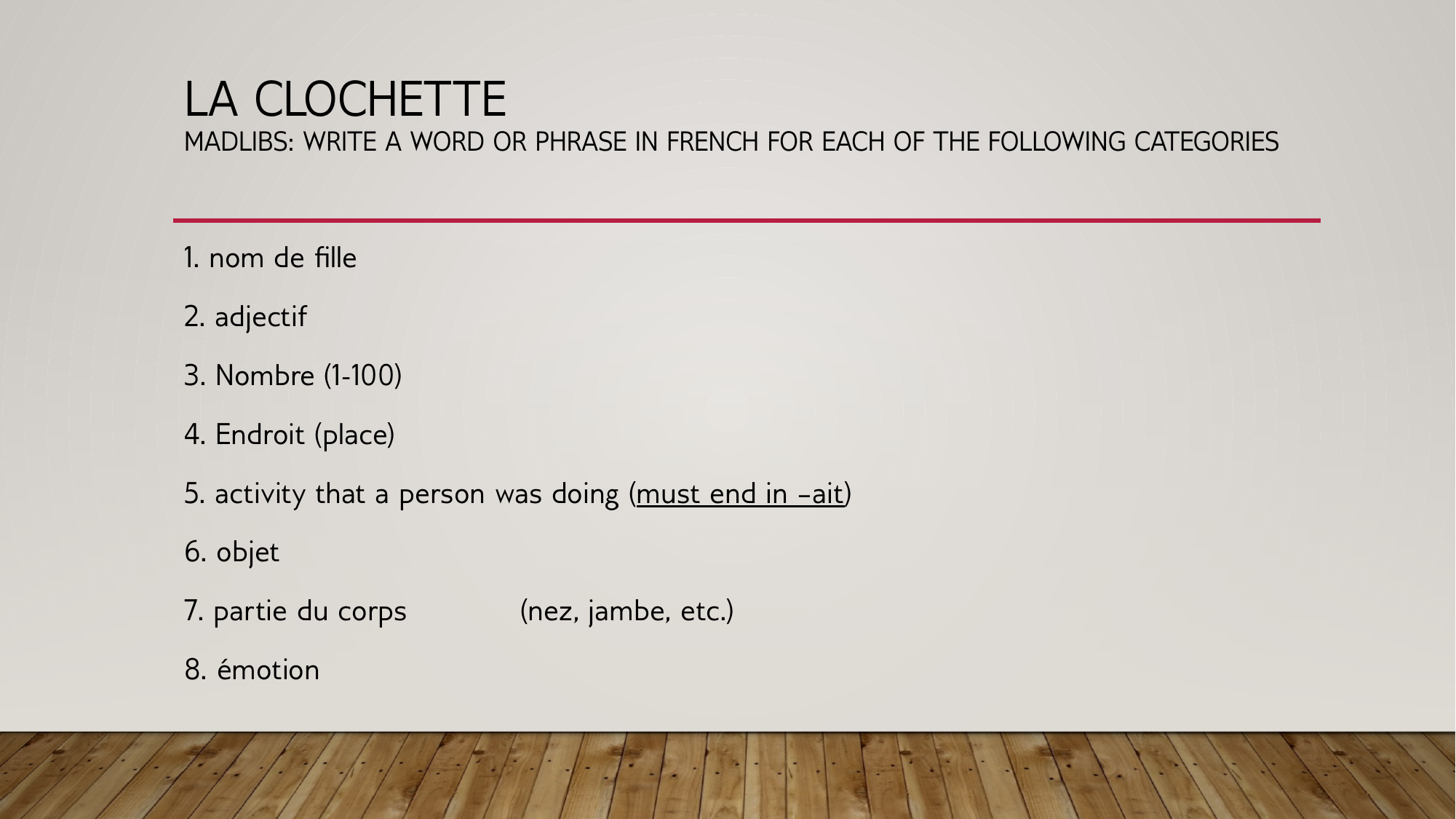

# LA CLOCHETTE MADLIBS: Write a word or phrase in French for each of the following categories
1. nom de fille
2. adjectif
3. Nombre (1-100)
4. Endroit (place)
5. activity that a person was doing (must end in –ait)
6. objet
7. partie du corps	 (nez, jambe, etc.)
8. émotion